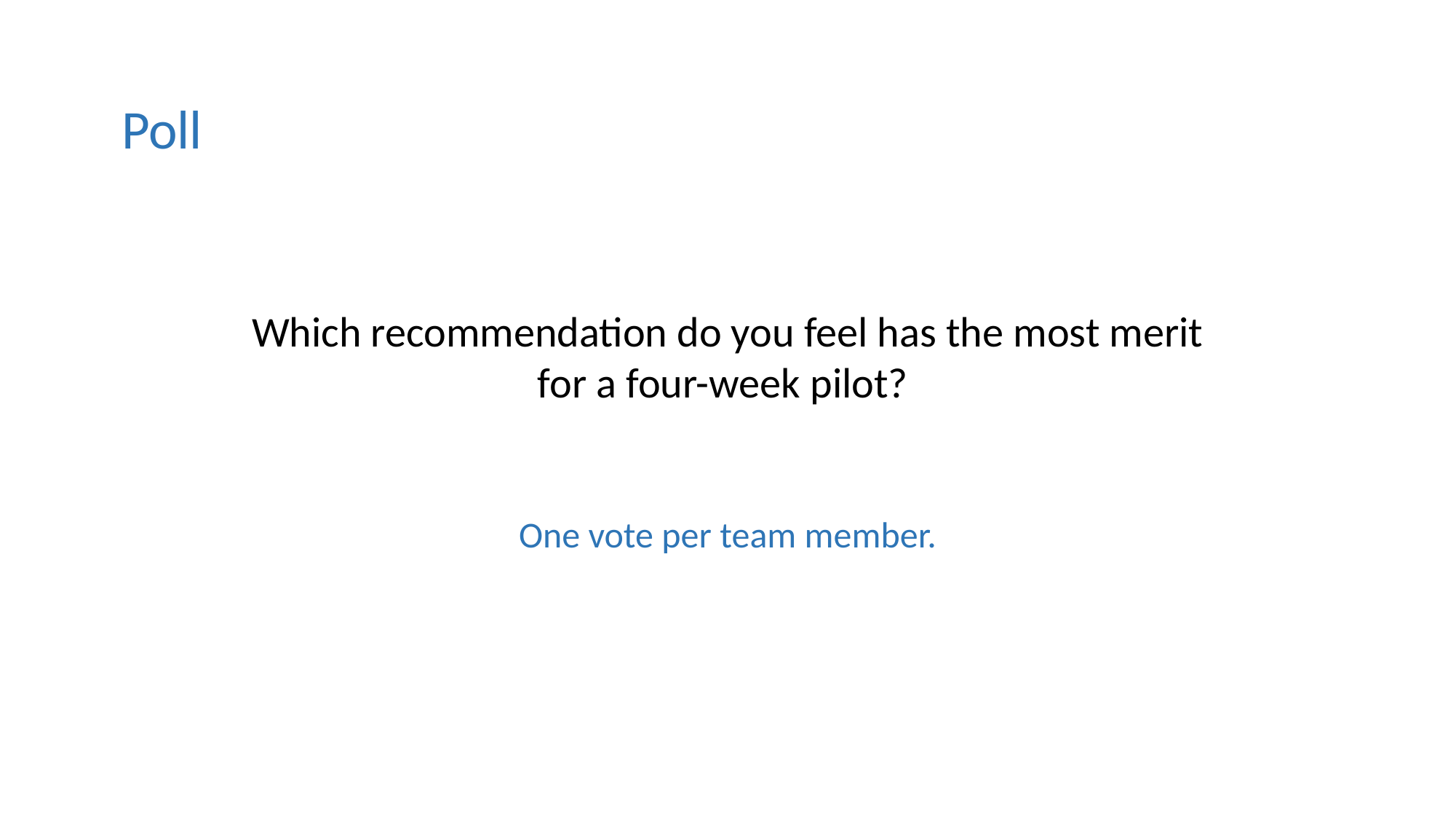

Poll
Which recommendation do you feel has the most merit
for a four-week pilot?
One vote per team member.